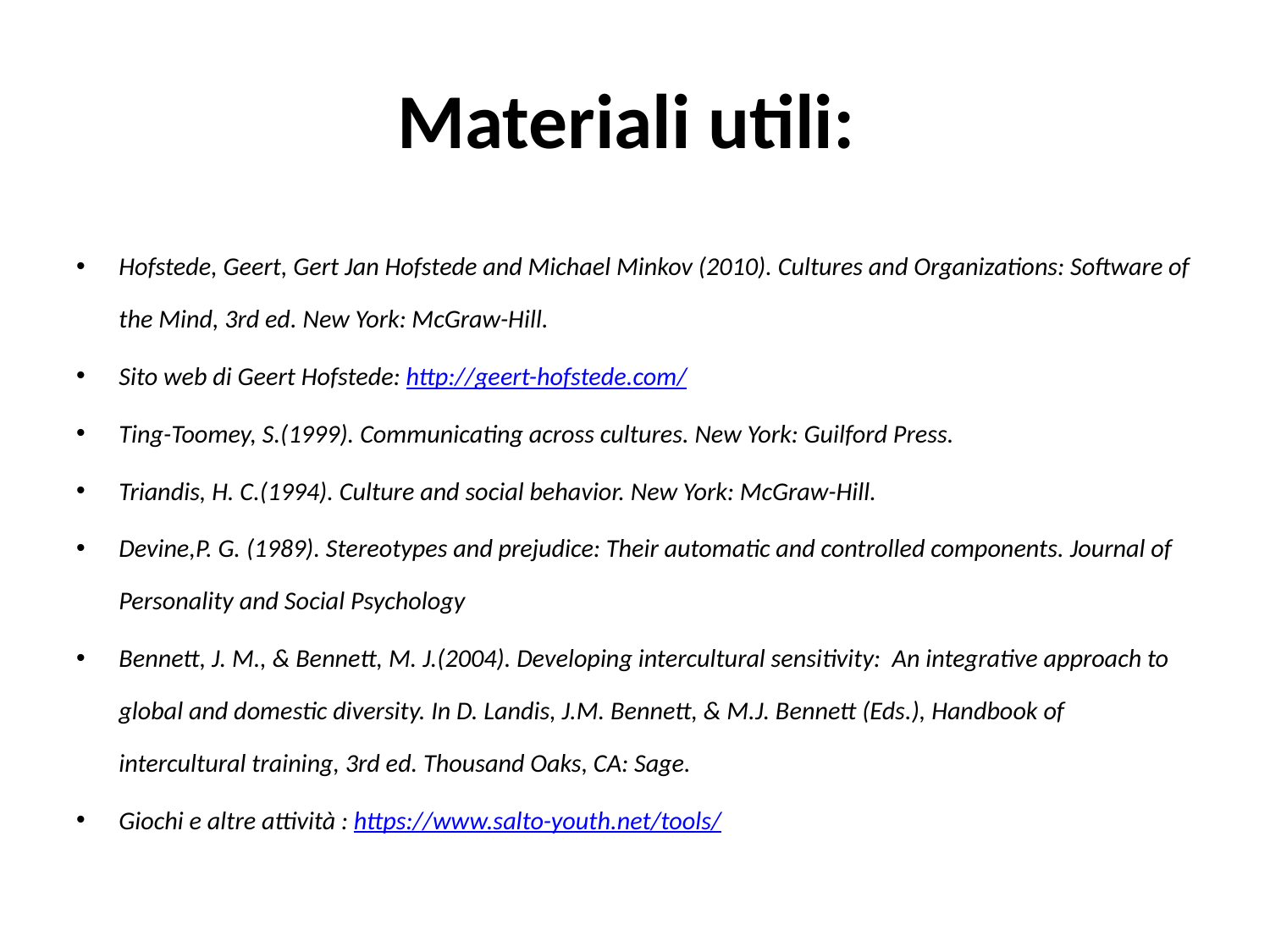

# Materiali utili:
Hofstede, Geert, Gert Jan Hofstede and Michael Minkov (2010). Cultures and Organizations: Software of the Mind, 3rd ed. New York: McGraw-Hill.
Sito web di Geert Hofstede: http://geert-hofstede.com/
Ting-Toomey, S.(1999). Communicating across cultures. New York: Guilford Press.
Triandis, H. C.(1994). Culture and social behavior. New York: McGraw-Hill.
Devine,P. G. (1989). Stereotypes and prejudice: Their automatic and controlled components. Journal of Personality and Social Psychology
Bennett, J. M., & Bennett, M. J.(2004). Developing intercultural sensitivity:  An integrative approach to global and domestic diversity. In D. Landis, J.M. Bennett, & M.J. Bennett (Eds.), Handbook of intercultural training, 3rd ed. Thousand Oaks, CA: Sage.
Giochi e altre attività : https://www.salto-youth.net/tools/